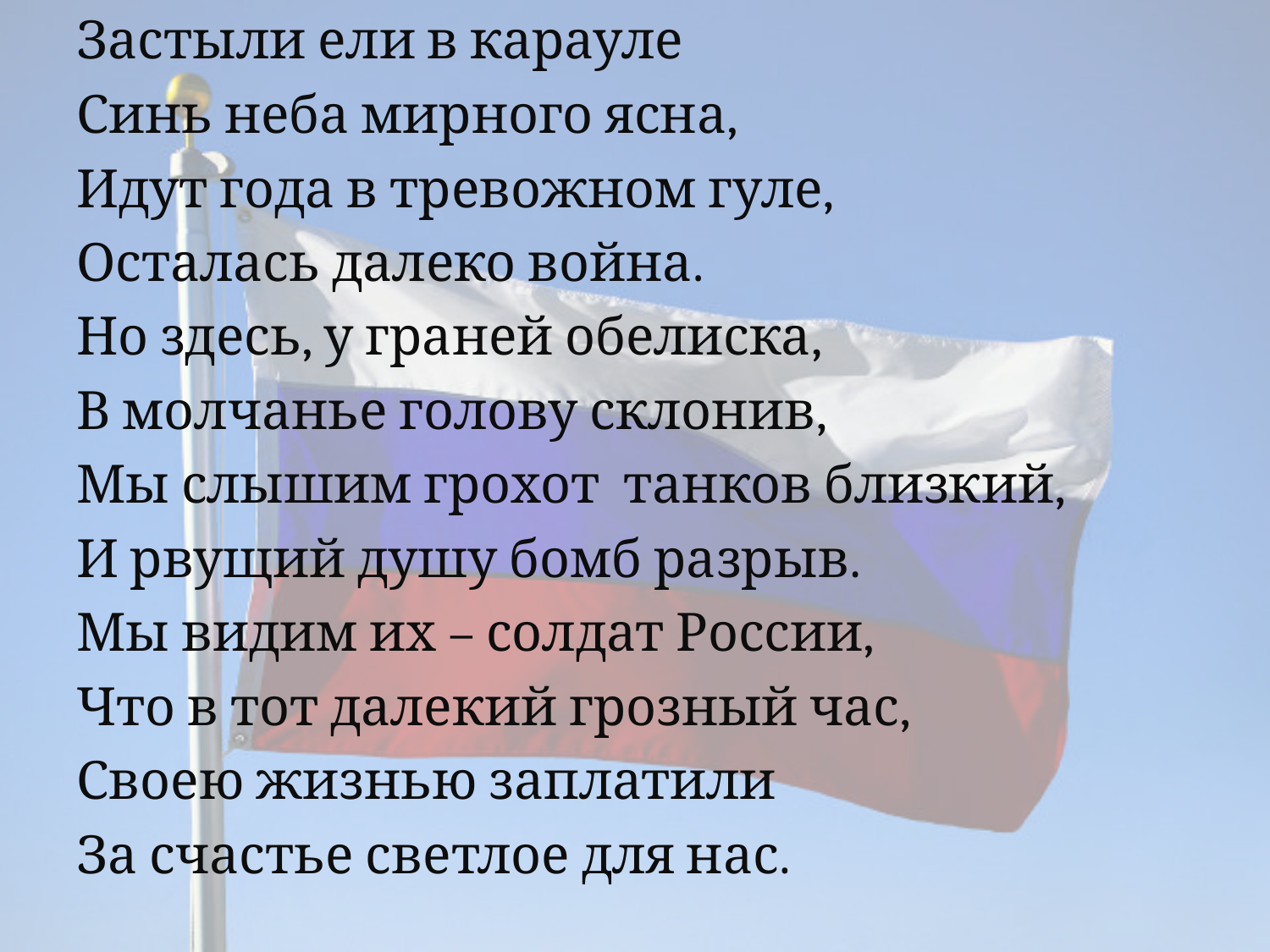

Застыли ели в карауле
Синь неба мирного ясна,
Идут года в тревожном гуле,
Осталась далеко война.
Но здесь, у граней обелиска,
В молчанье голову склонив,
Мы слышим грохот  танков близкий,
И рвущий душу бомб разрыв.
Мы видим их – солдат России,
Что в тот далекий грозный час,
Своею жизнью заплатили
За счастье светлое для нас.